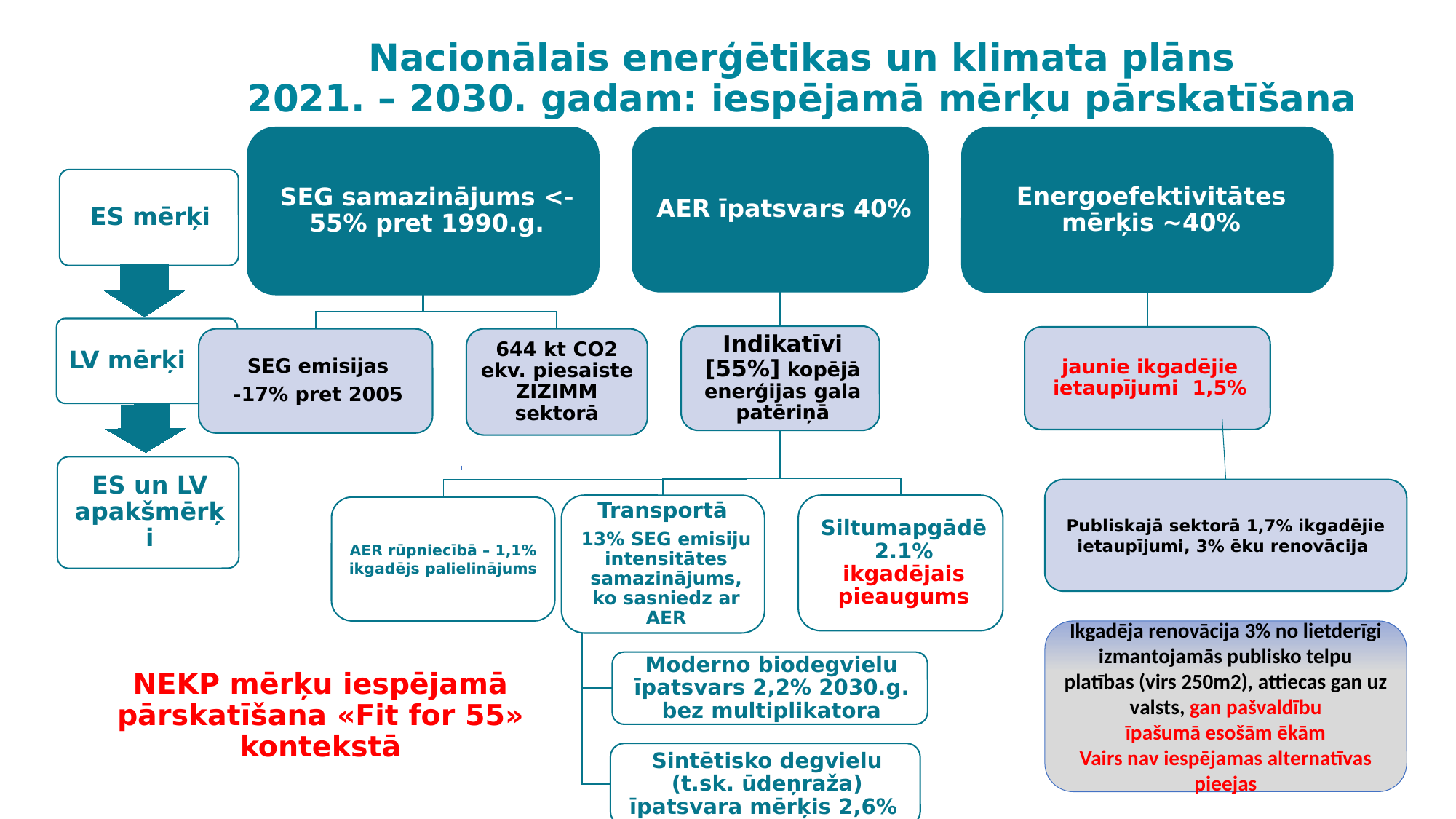

Nacionālais enerģētikas un klimata plāns
2021. – 2030. gadam: iespējamā mērķu pārskatīšana
SEG samazinājums <-55% pret 1990.g.
SEG emisijas
-17% pret 2005
644 kt CO2 ekv. piesaiste ZIZIMM sektorā
AER īpatsvars 40%
Indikatīvi [55%] kopējā enerģijas gala patēriņā
Transportā
13% SEG emisiju intensitātes samazinājums, ko sasniedz ar AER
Moderno biodegvielu īpatsvars 2,2% 2030.g. bez multiplikatora
Sintētisko degvielu (t.sk. ūdeņraža) īpatsvara mērķis 2,6%
Siltumapgādē 2.1% ikgadējais pieaugums
Energoefektivitātes mērķis ~40%
jaunie ikgadējie ietaupījumi  1,5%
ES mērķi

LV mērķi

ES un LV apakšmērķi
Publiskajā sektorā 1,7% ikgadējie ietaupījumi, 3% ēku renovācija
AER rūpniecībā – 1,1% ikgadējs palielinājums
Ikgadēja renovācija 3% no lietderīgi izmantojamās publisko telpu
platības (virs 250m2), attiecas gan uz valsts, gan pašvaldību
īpašumā esošām ēkām
Vairs nav iespējamas alternatīvas pieejas
NEKP mērķu iespējamā pārskatīšana «Fit for 55» kontekstā
3